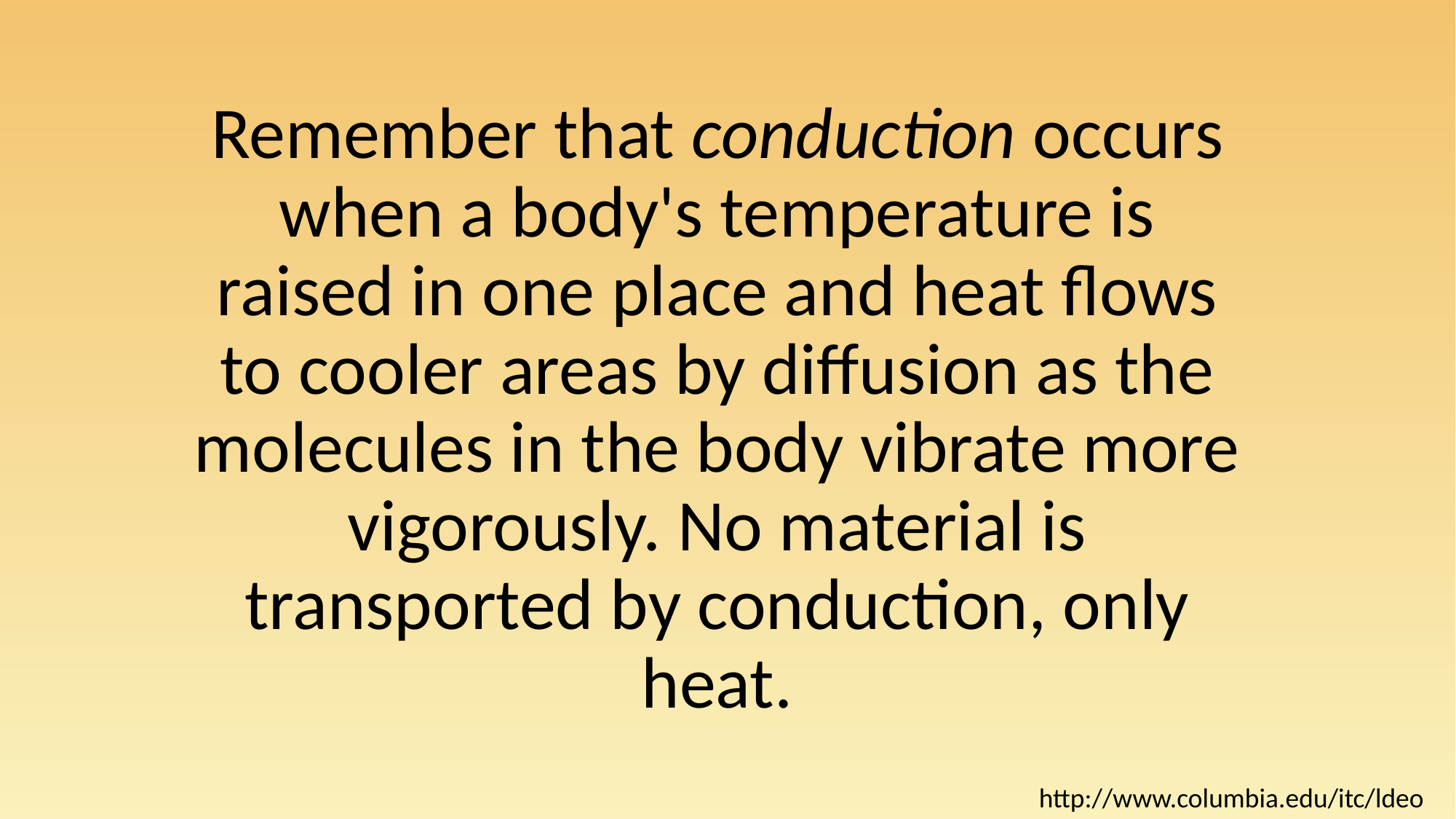

# Remember that conduction occurs when a body's temperature is raised in one place and heat flows to cooler areas by diffusion as the molecules in the body vibrate more vigorously. No material is transported by conduction, only heat.
http://www.columbia.edu/itc/ldeo